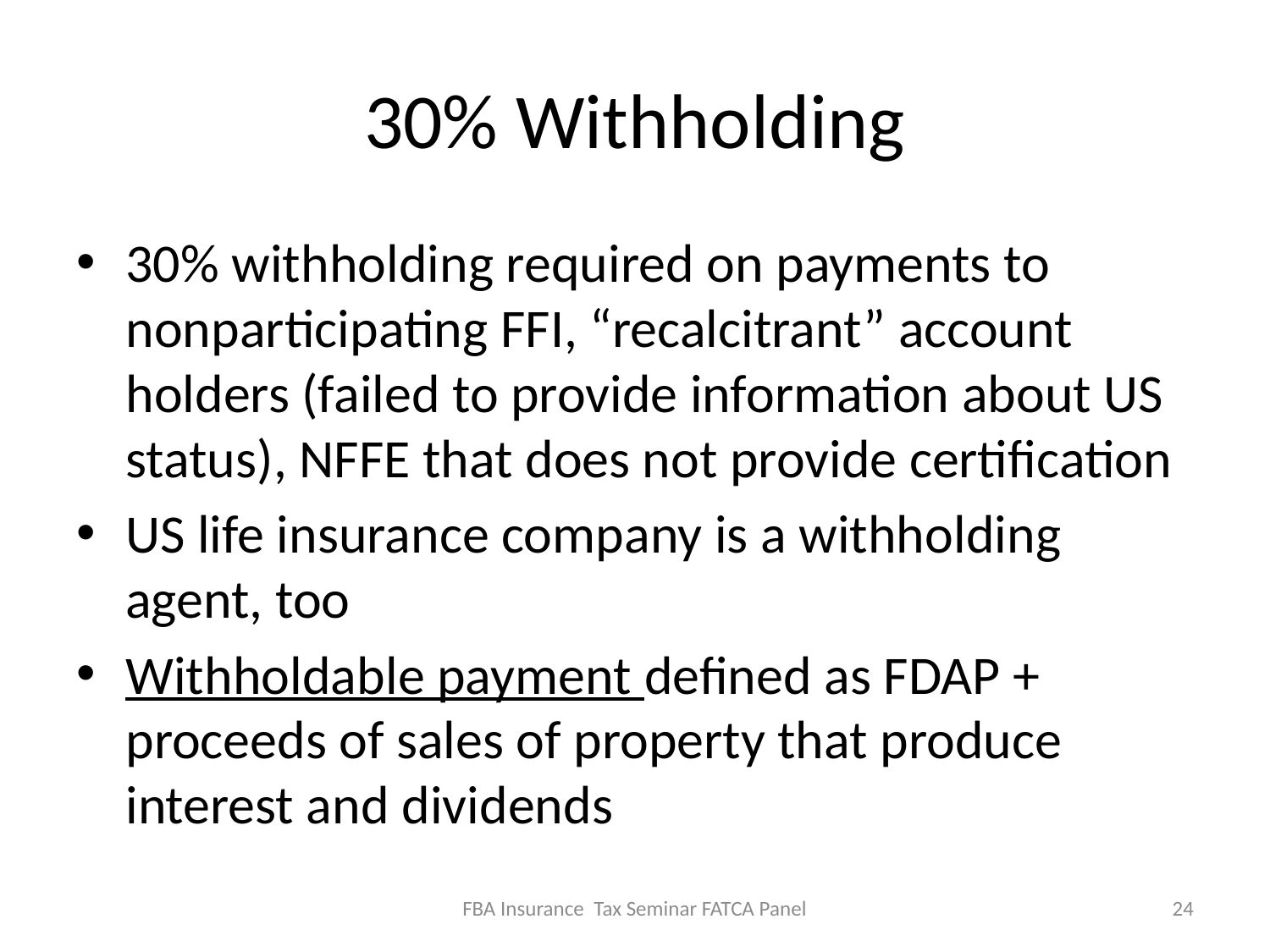

# 30% Withholding
30% withholding required on payments to nonparticipating FFI, “recalcitrant” account holders (failed to provide information about US status), NFFE that does not provide certification
US life insurance company is a withholding agent, too
Withholdable payment defined as FDAP + proceeds of sales of property that produce interest and dividends

FBA Insurance  Tax Seminar FATCA Panel
24